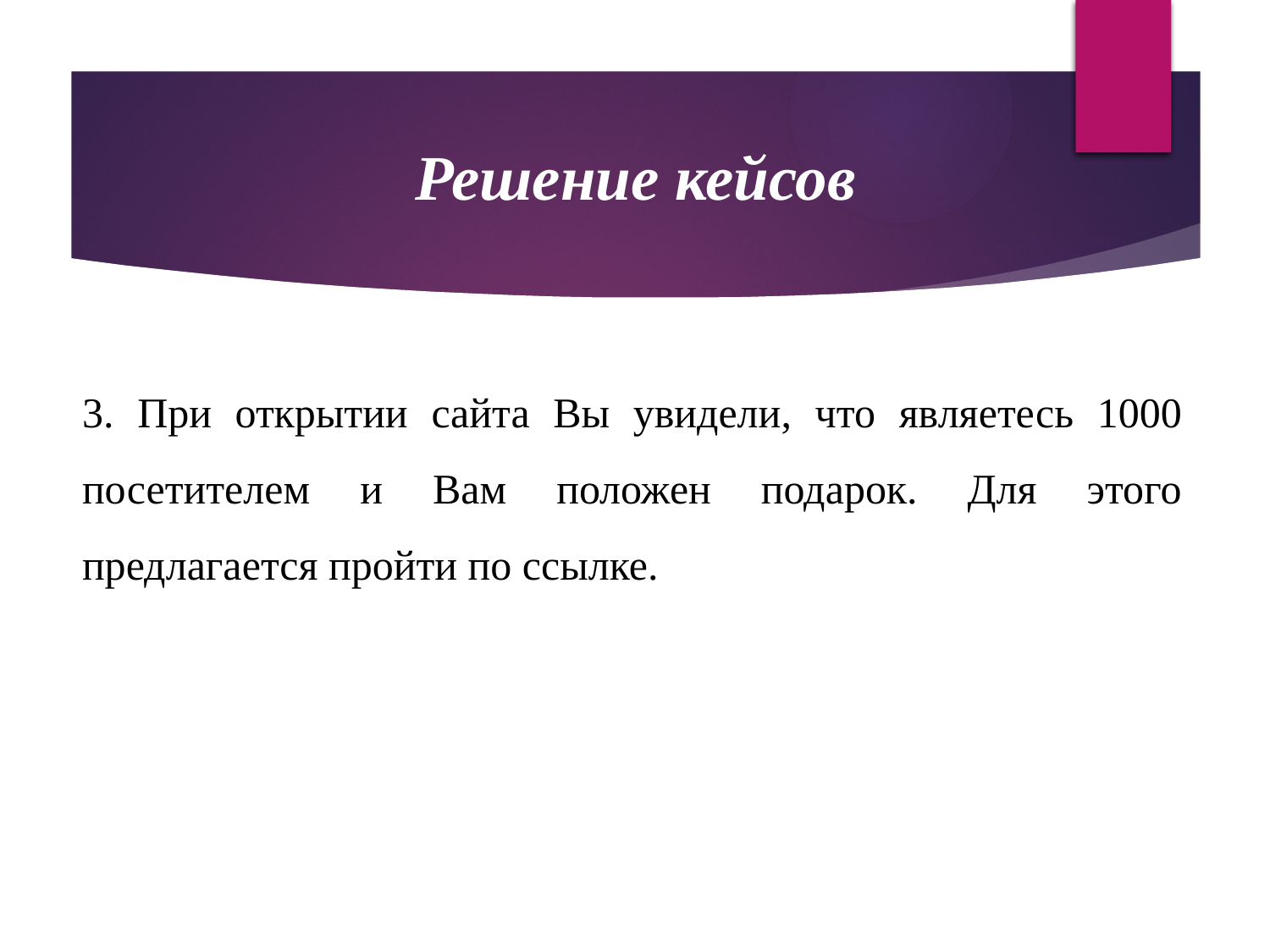

Решение кейсов
3. При открытии сайта Вы увидели, что являетесь 1000 посетителем и Вам положен подарок. Для этого предлагается пройти по ссылке.